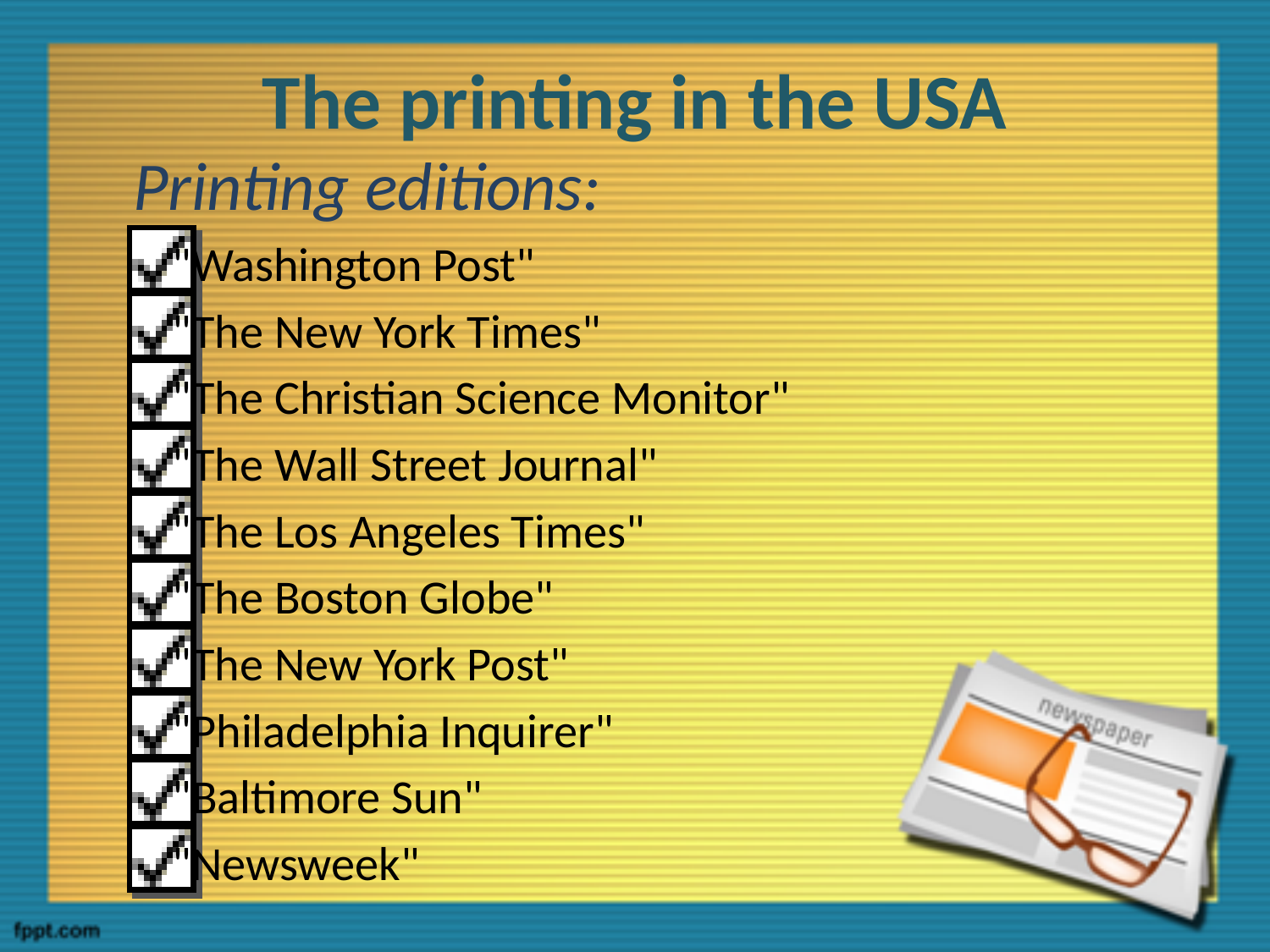

# The printing in the USA
 Printing editions:
"Washington Post"
"The New York Times"
"The Christian Science Monitor"
"The Wall Street Journal"
"The Los Angeles Times"
"The Boston Globe"
"The New York Post"
"Philadelphia Inquirer"
"Baltimore Sun"
"Newsweek"